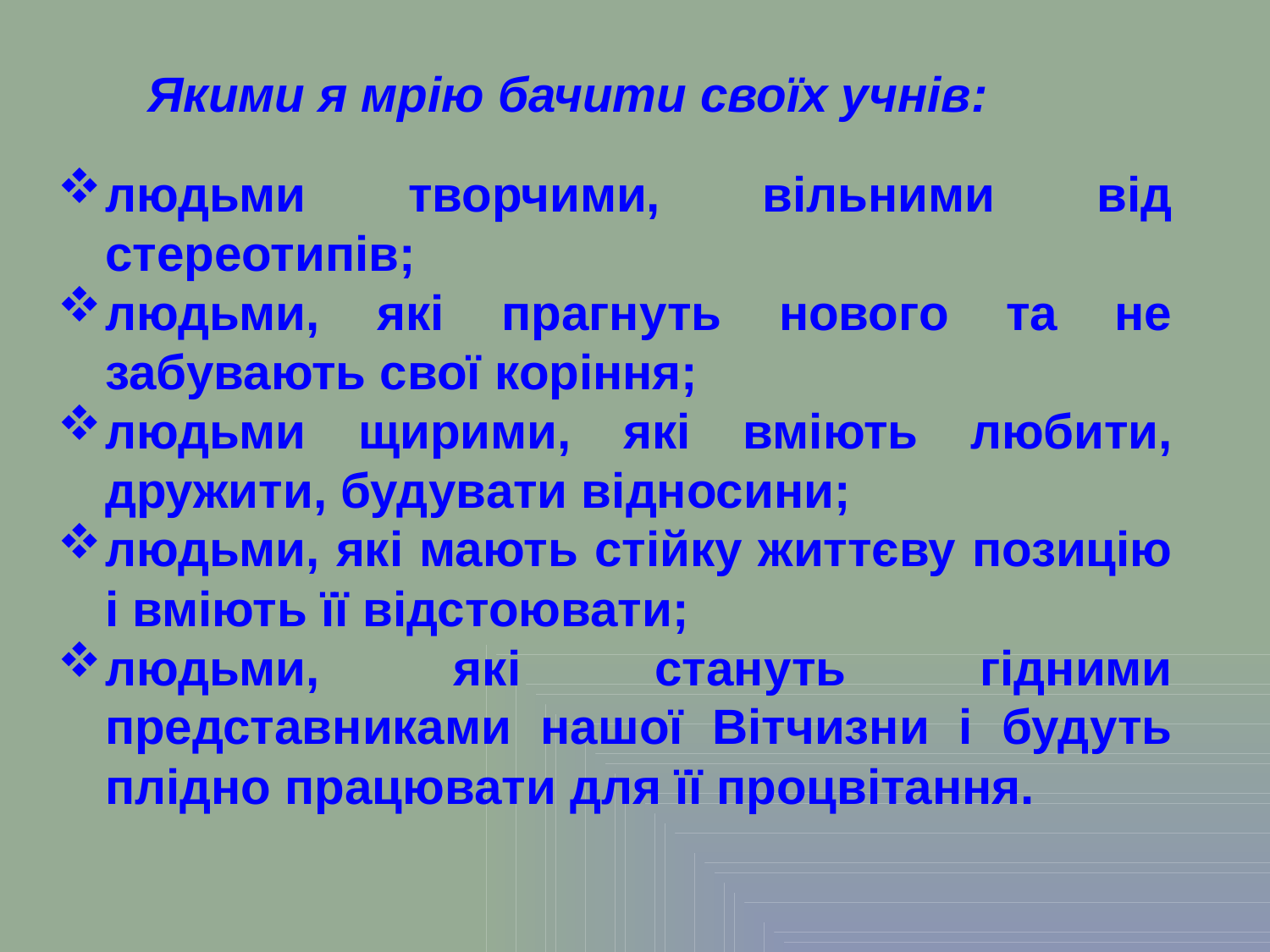

Якими я мрію бачити своїх учнів:
людьми творчими, вільними від стереотипів;
людьми, які прагнуть нового та не забувають свої коріння;
людьми щирими, які вміють любити, дружити, будувати відносини;
людьми, які мають стійку життєву позицію і вміють її відстоювати;
людьми, які стануть гідними представниками нашої Вітчизни і будуть плідно працювати для її процвітання.